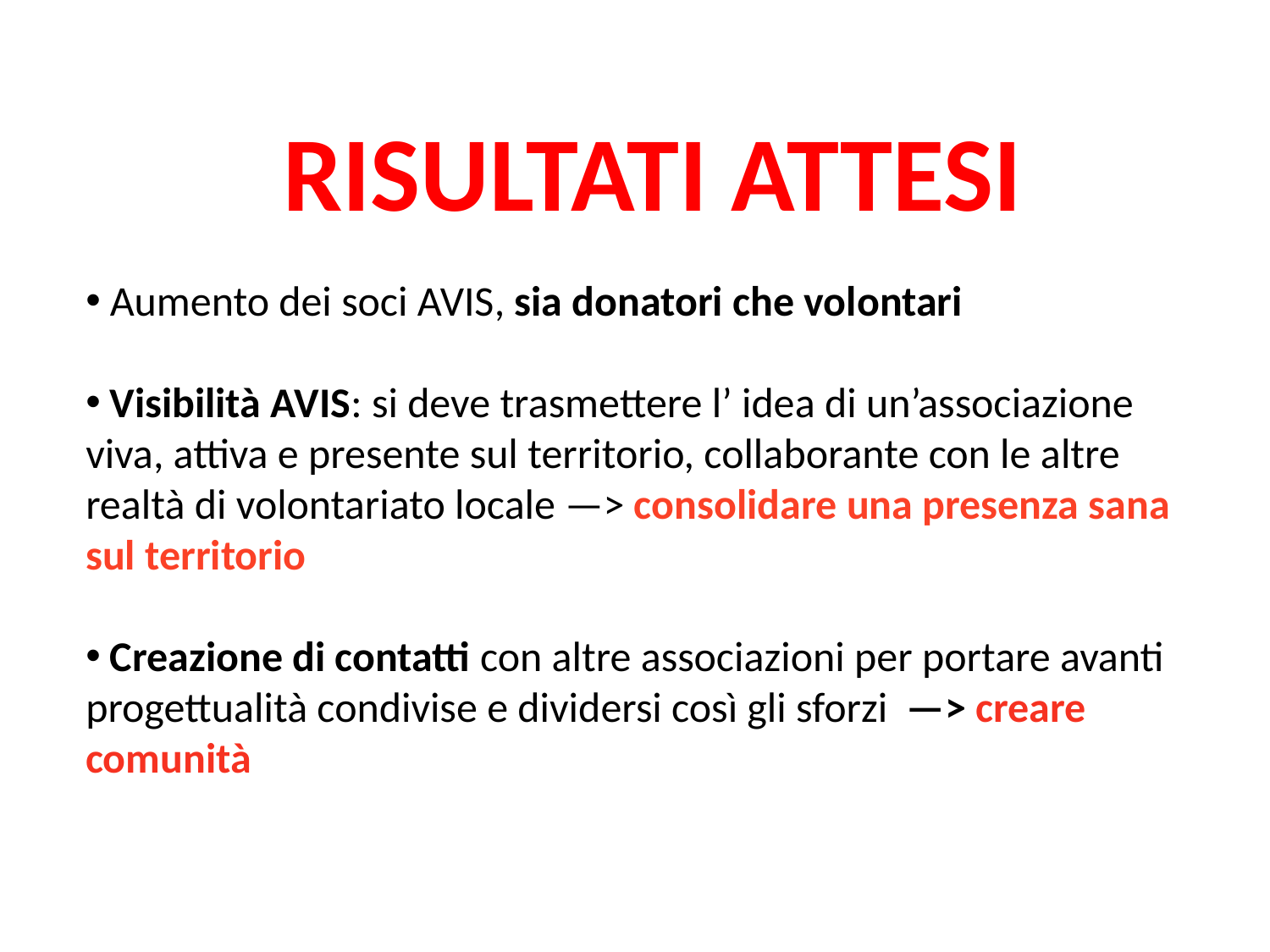

RISULTATI ATTESI
 Aumento dei soci AVIS, sia donatori che volontari

 Visibilità AVIS: si deve trasmettere l’ idea di un’associazione viva, attiva e presente sul territorio, collaborante con le altre realtà di volontariato locale —> consolidare una presenza sana sul territorio

 Creazione di contatti con altre associazioni per portare avanti progettualità condivise e dividersi così gli sforzi  —> creare comunità